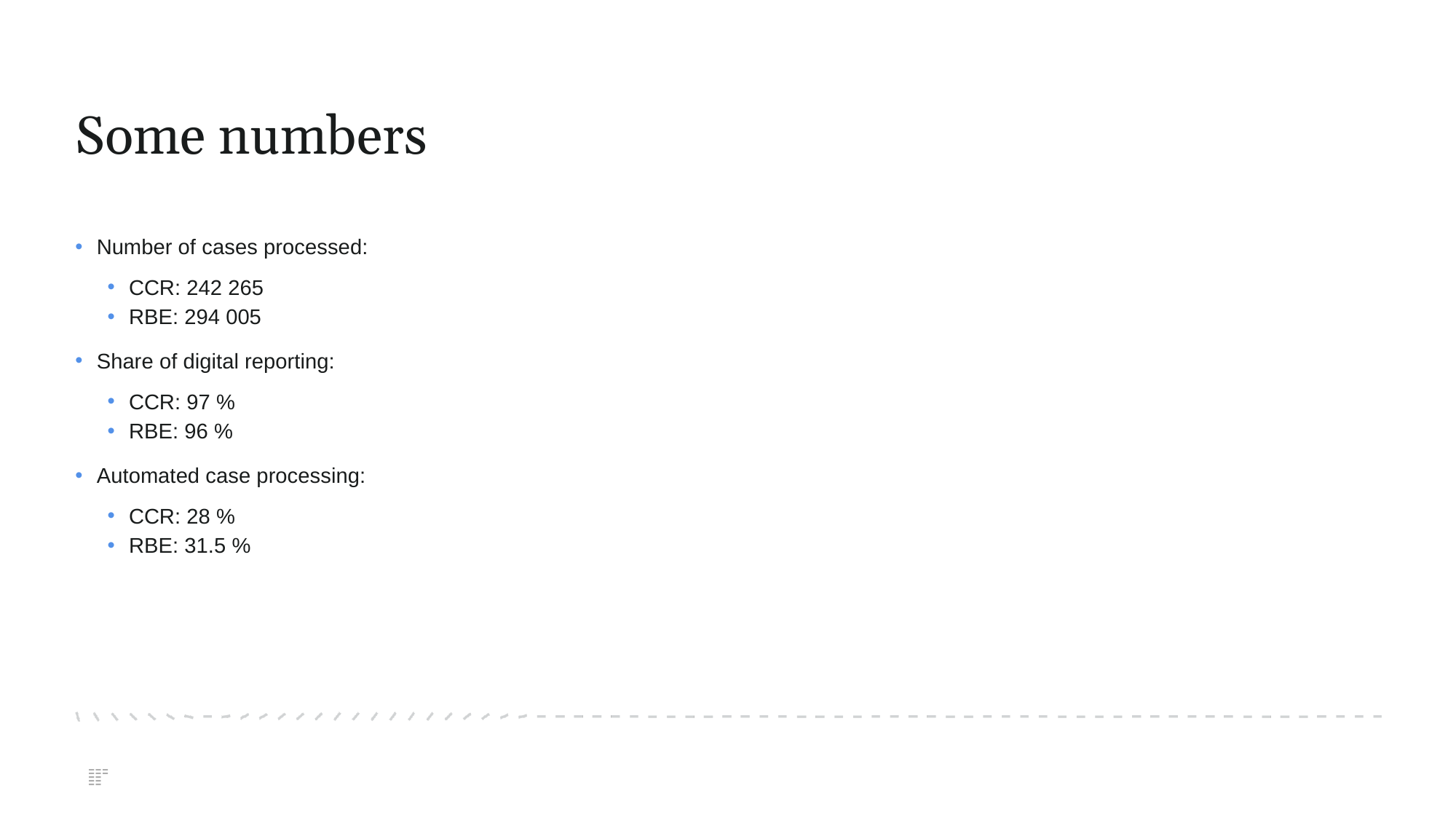

# Some numbers

Number of cases processed:
CCR: 242 265
RBE: 294 005
Share of digital reporting:
CCR: 97 %
RBE: 96 %
Automated case processing:
CCR: 28 %
RBE: 31.5 %